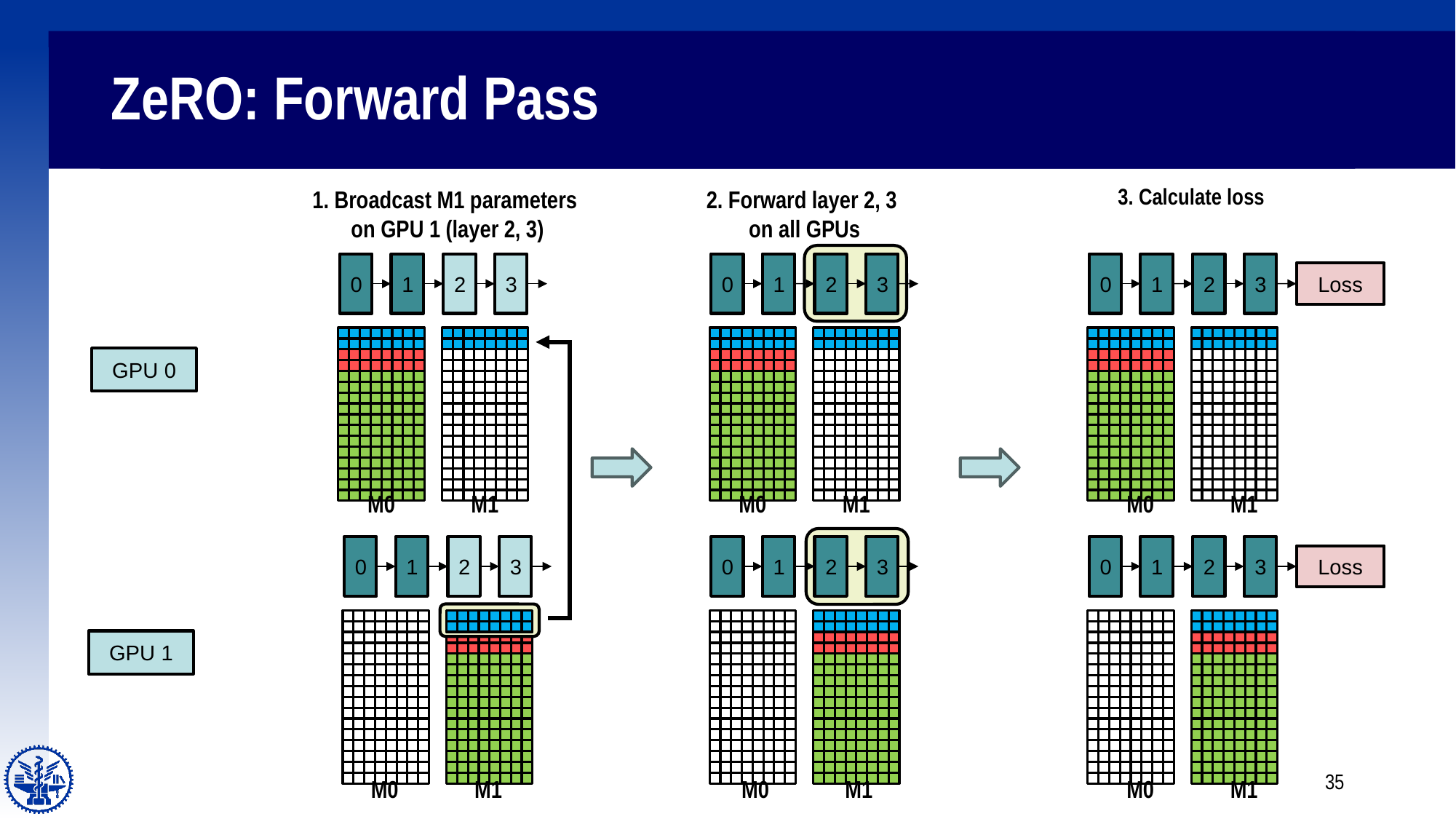

# ZeRO: Forward Pass
3. Calculate loss
1. Broadcast M1 parameters
on GPU 1 (layer 2, 3)
2. Forward layer 2, 3
on all GPUs

0
1
2
3

0
1
2
3

0
1
2
3

0
1
2
3
Loss

GPU 0

M0
M1
M0
M1
M0
M1

0
1
2
3

0
1
2
3

Loss
GPU 1
35
M0
M1
M0
M1
M0
M1